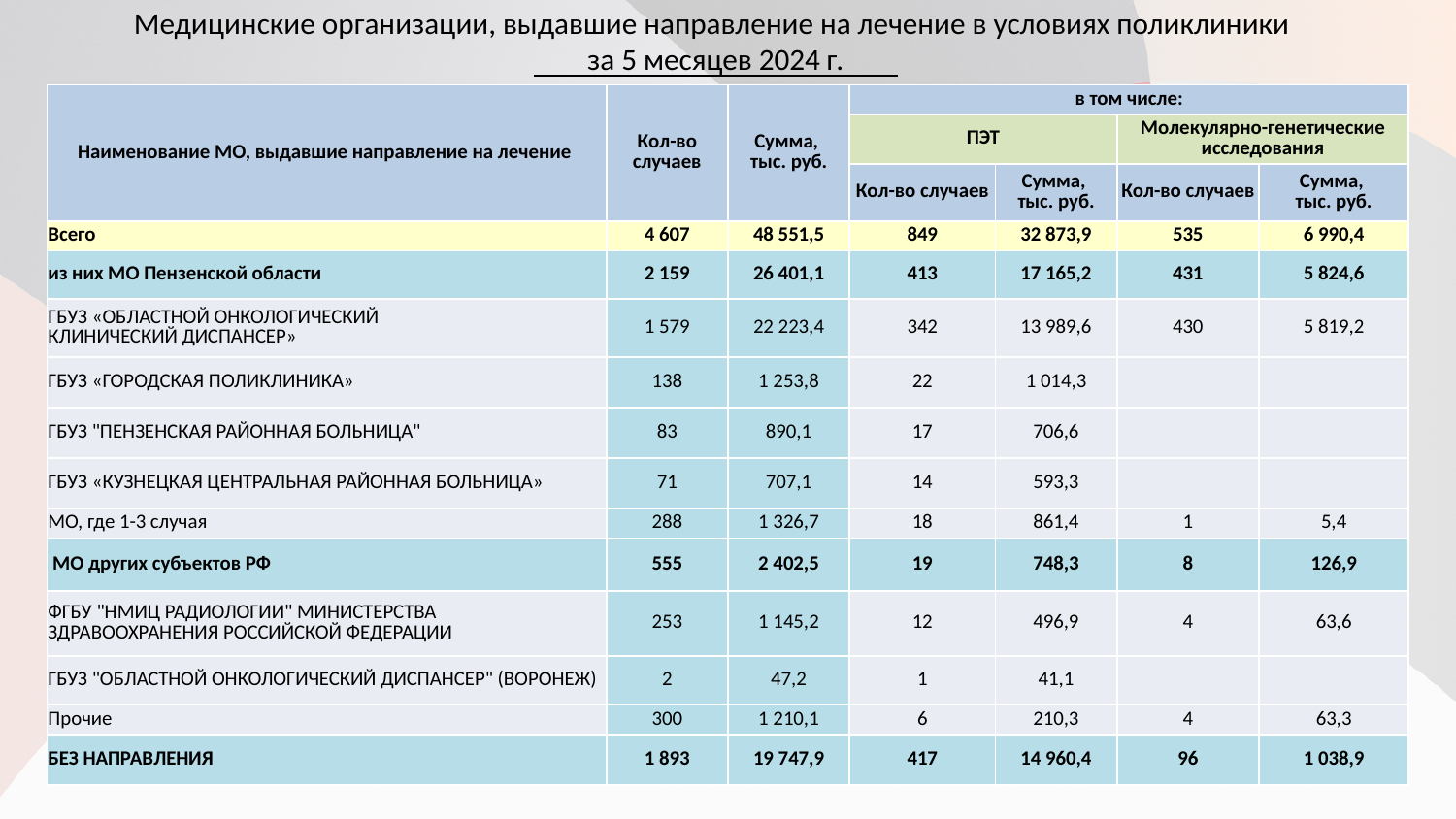

Медицинские организации, выдавшие направление на лечение в условиях поликлиники
за 5 месяцев 2024 г.
| Наименование МО, выдавшие направление на лечение | Кол-во случаев | Сумма, тыс. руб. | в том числе: |  |  |  |
| --- | --- | --- | --- | --- | --- | --- |
|  |  |  | ПЭТ |  | Молекулярно-генетические исследования |  |
|  |  |  | Кол-во случаев | Сумма, тыс. руб. | Кол-во случаев | Сумма, тыс. руб. |
| Всего | 4 607 | 48 551,5 | 849 | 32 873,9 | 535 | 6 990,4 |
| из них МО Пензенской области | 2 159 | 26 401,1 | 413 | 17 165,2 | 431 | 5 824,6 |
| ГБУЗ «ОБЛАСТНОЙ ОНКОЛОГИЧЕСКИЙ КЛИНИЧЕСКИЙ ДИСПАНСЕР» | 1 579 | 22 223,4 | 342 | 13 989,6 | 430 | 5 819,2 |
| ГБУЗ «ГОРОДСКАЯ ПОЛИКЛИНИКА» | 138 | 1 253,8 | 22 | 1 014,3 |  |  |
| ГБУЗ "ПЕНЗЕНСКАЯ РАЙОННАЯ БОЛЬНИЦА" | 83 | 890,1 | 17 | 706,6 |  |  |
| ГБУЗ «КУЗНЕЦКАЯ ЦЕНТРАЛЬНАЯ РАЙОННАЯ БОЛЬНИЦА» | 71 | 707,1 | 14 | 593,3 |  |  |
| МО, где 1-3 случая | 288 | 1 326,7 | 18 | 861,4 | 1 | 5,4 |
| МО других субъектов РФ | 555 | 2 402,5 | 19 | 748,3 | 8 | 126,9 |
| ФГБУ "НМИЦ РАДИОЛОГИИ" МИНИСТЕРСТВА ЗДРАВООХРАНЕНИЯ РОССИЙСКОЙ ФЕДЕРАЦИИ | 253 | 1 145,2 | 12 | 496,9 | 4 | 63,6 |
| ГБУЗ "ОБЛАСТНОЙ ОНКОЛОГИЧЕСКИЙ ДИСПАНСЕР" (ВОРОНЕЖ) | 2 | 47,2 | 1 | 41,1 |  |  |
| Прочие | 300 | 1 210,1 | 6 | 210,3 | 4 | 63,3 |
| БЕЗ НАПРАВЛЕНИЯ | 1 893 | 19 747,9 | 417 | 14 960,4 | 96 | 1 038,9 |